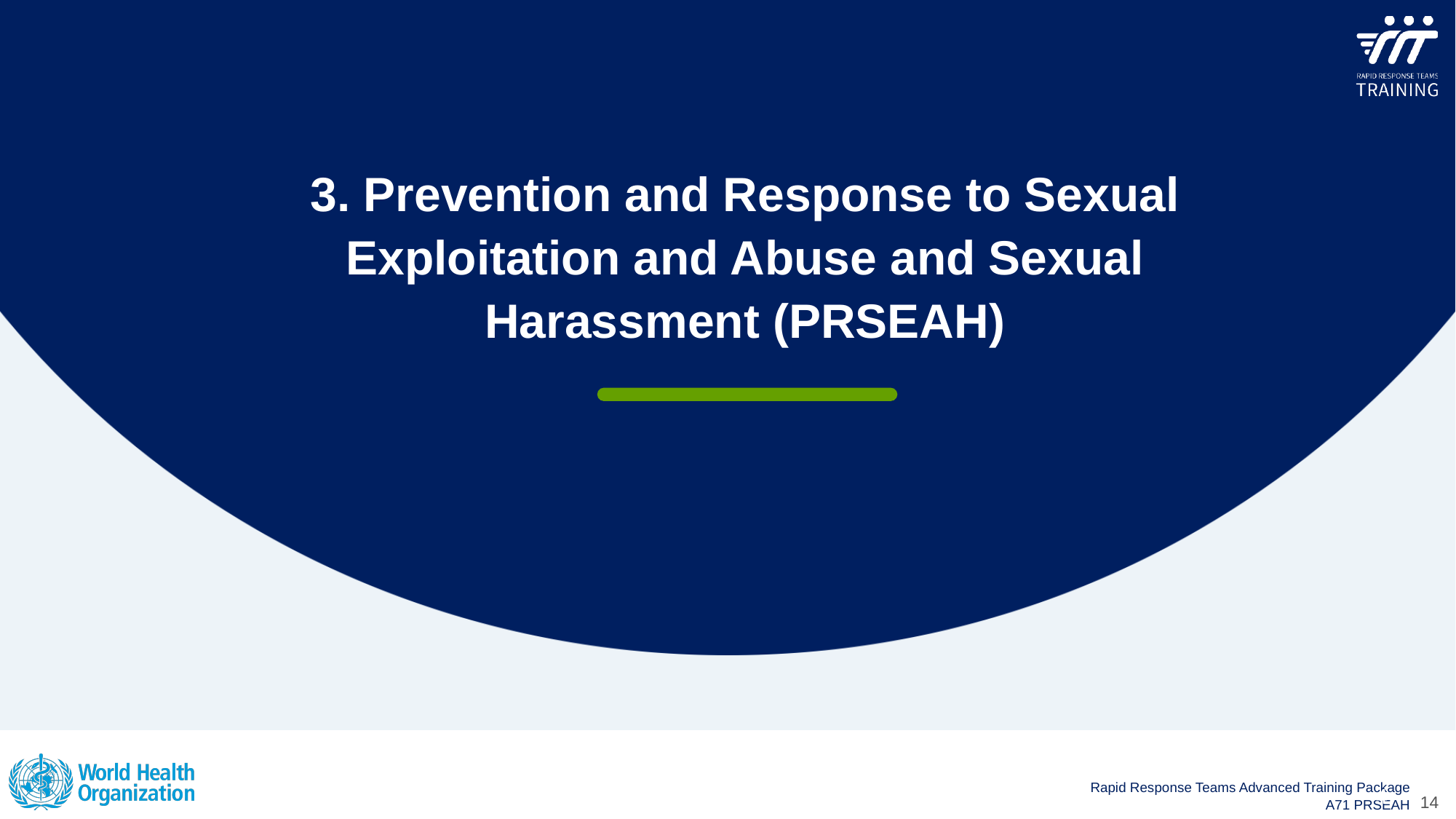

3. Prevention and Response to Sexual Exploitation and Abuse and Sexual Harassment (PRSEAH)
14